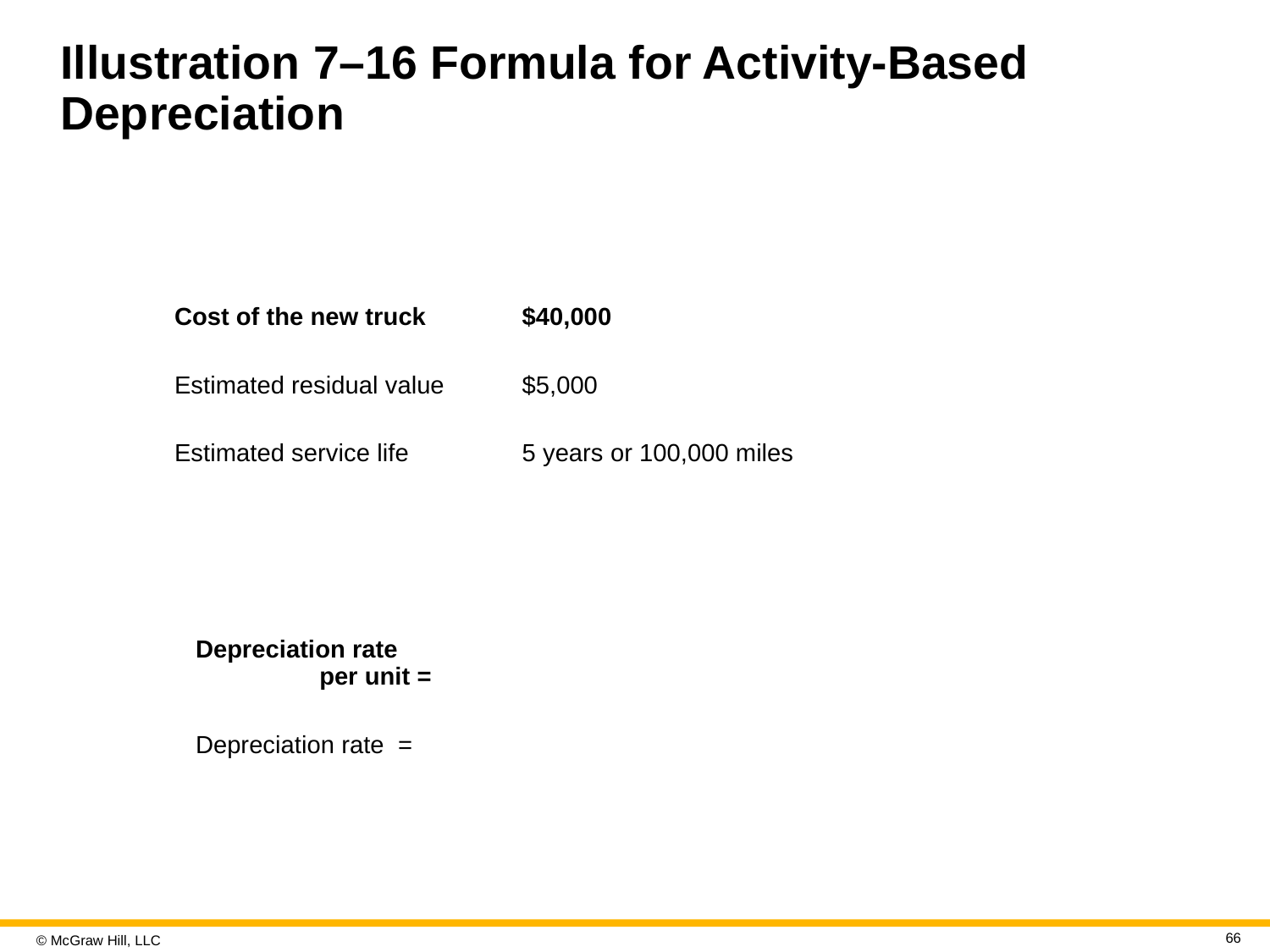

# Illustration 7–16 Formula for Activity-Based Depreciation
| Cost of the new truck | $40,000 |
| --- | --- |
| Estimated residual value | $5,000 |
| Estimated service life | 5 years or 100,000 miles |
| Depreciation rate per unit = |  |
| --- | --- |
| Depreciation rate = |  |
|  |  |
66